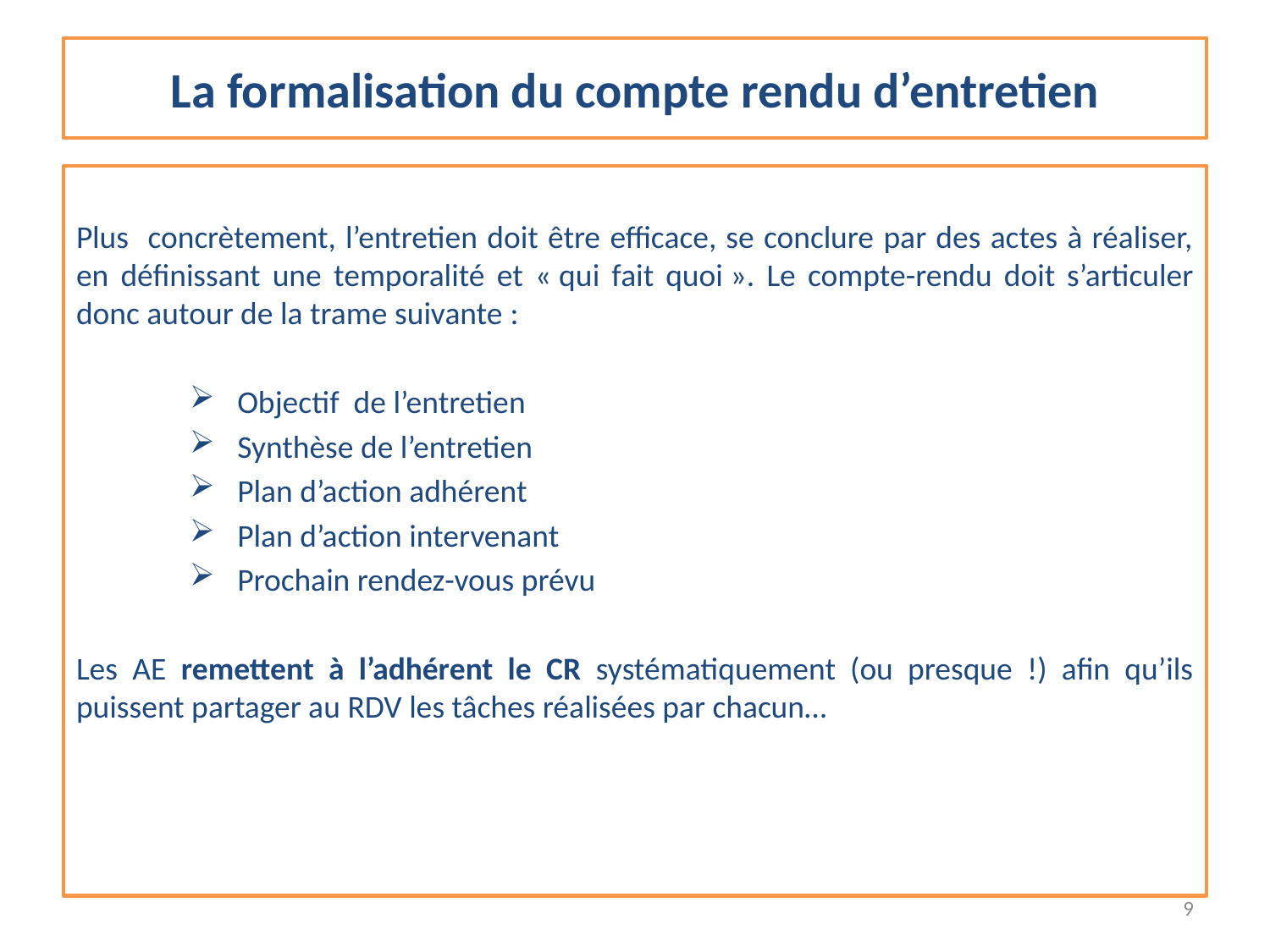

# La formalisation du compte rendu d’entretien

Plus  concrètement, l’entretien doit être efficace, se conclure par des actes à réaliser, en définissant une temporalité et « qui fait quoi ». Le compte-rendu doit s’articuler donc autour de la trame suivante :

Objectif  de l’entretien
Synthèse de l’entretien
Plan d’action adhérent
Plan d’action intervenant
Prochain rendez-vous prévu

Les AE remettent à l’adhérent le CR systématiquement (ou presque !) afin qu’ils puissent partager au RDV les tâches réalisées par chacun…
9